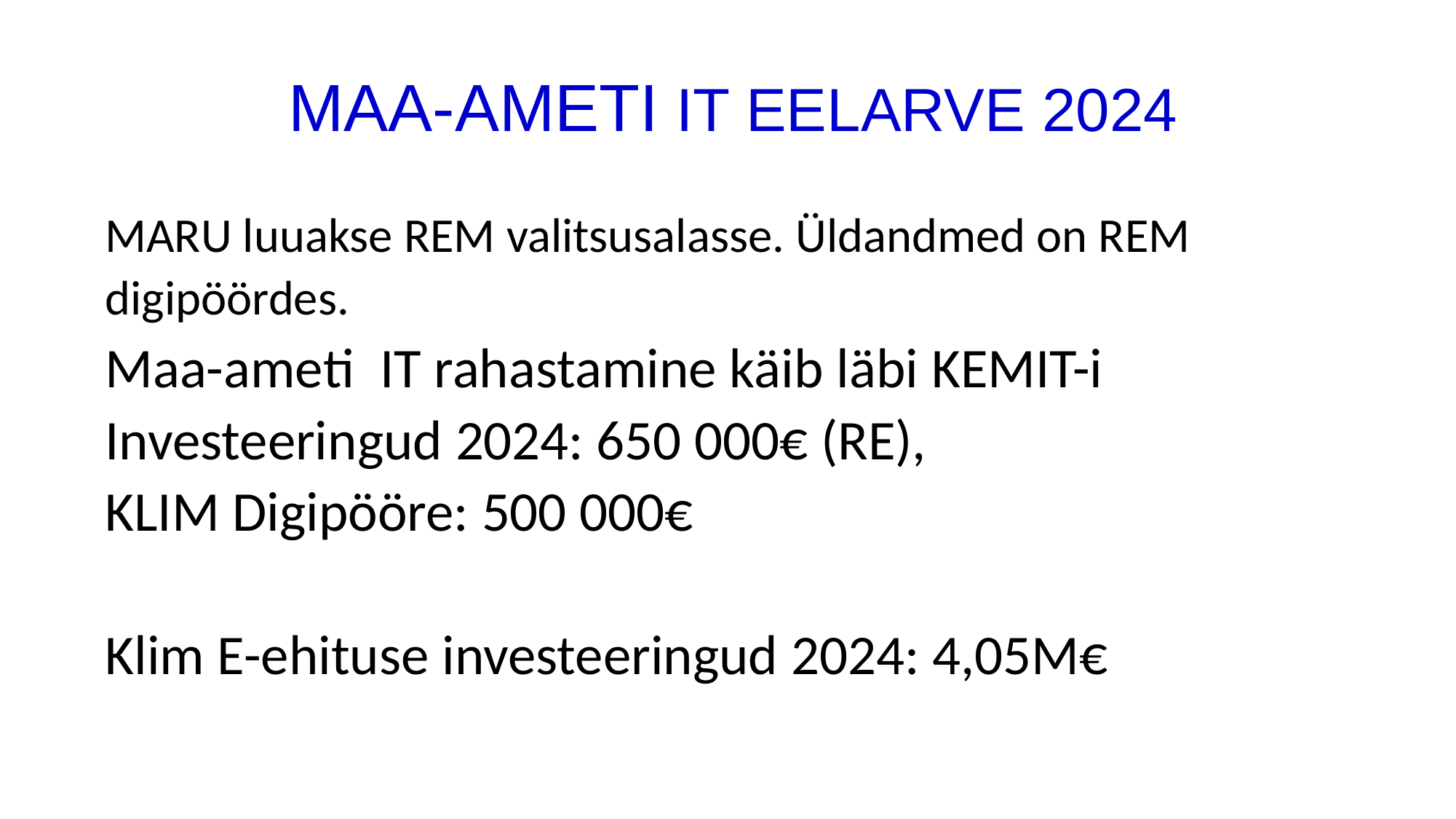

# MAA-AMETI IT EELARVE 2024
MARU luuakse REM valitsusalasse. Üldandmed on REM digipöördes.
Maa-ameti  IT rahastamine käib läbi KEMIT-i
Investeeringud 2024: 650 000€ (RE),
KLIM Digipööre: 500 000€

Klim E-ehituse investeeringud 2024: 4,05M€